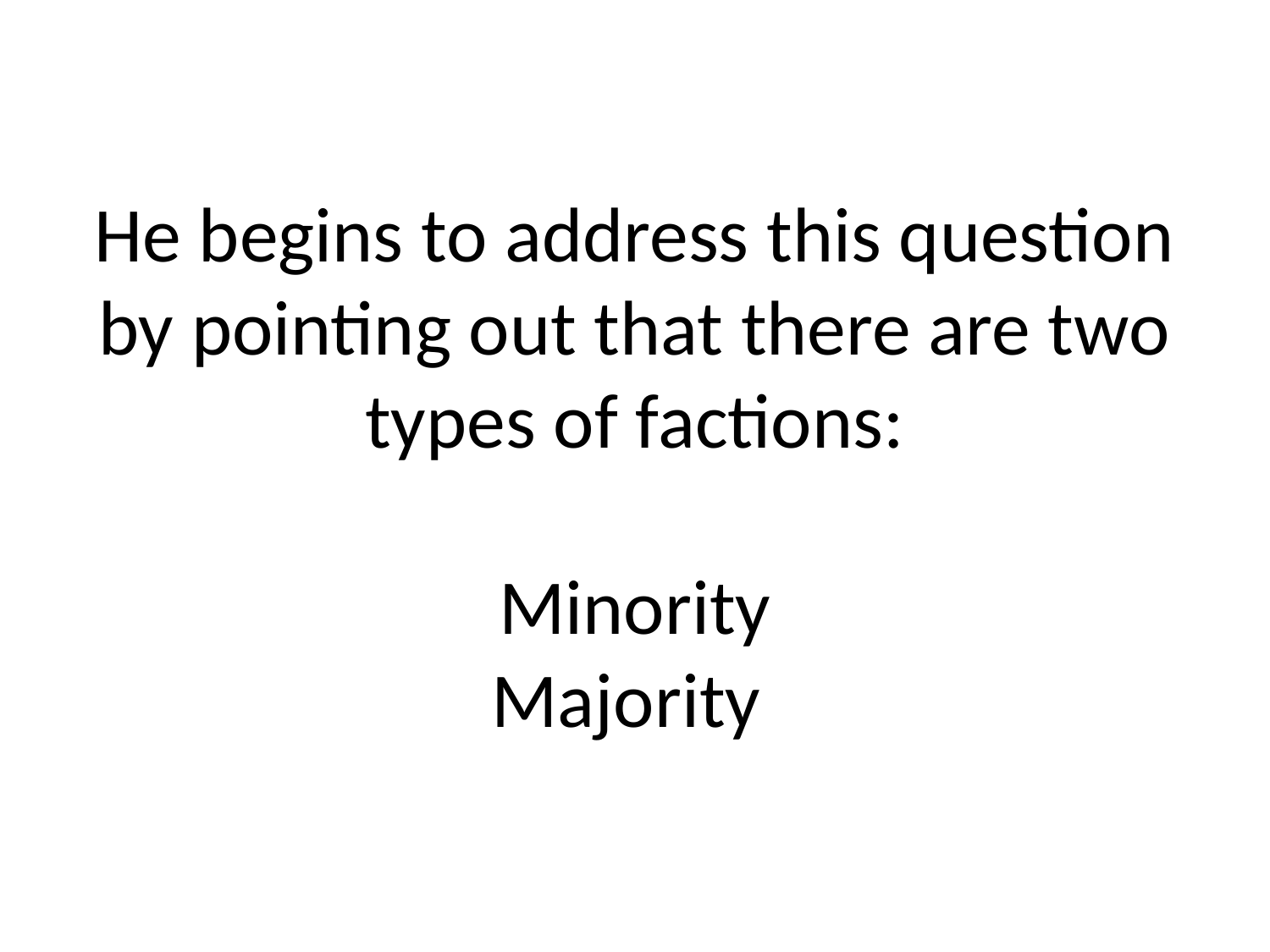

# He begins to address this question by pointing out that there are two types of factions: Minority Majority